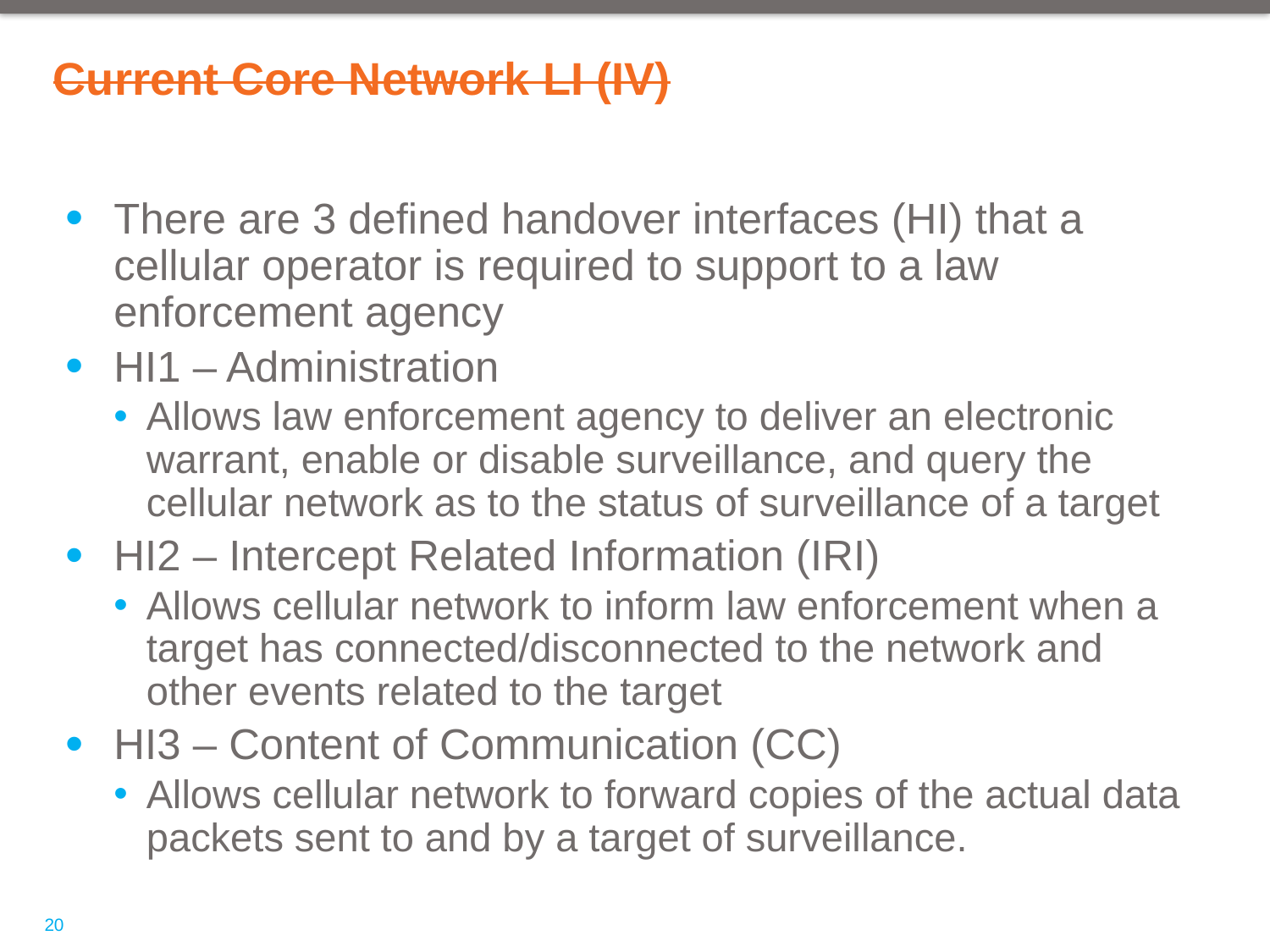

# Current Core Network LI (IV)
There are 3 defined handover interfaces (HI) that a cellular operator is required to support to a law enforcement agency
HI1 – Administration
Allows law enforcement agency to deliver an electronic warrant, enable or disable surveillance, and query the cellular network as to the status of surveillance of a target
HI2 – Intercept Related Information (IRI)
Allows cellular network to inform law enforcement when a target has connected/disconnected to the network and other events related to the target
HI3 – Content of Communication (CC)
Allows cellular network to forward copies of the actual data packets sent to and by a target of surveillance.